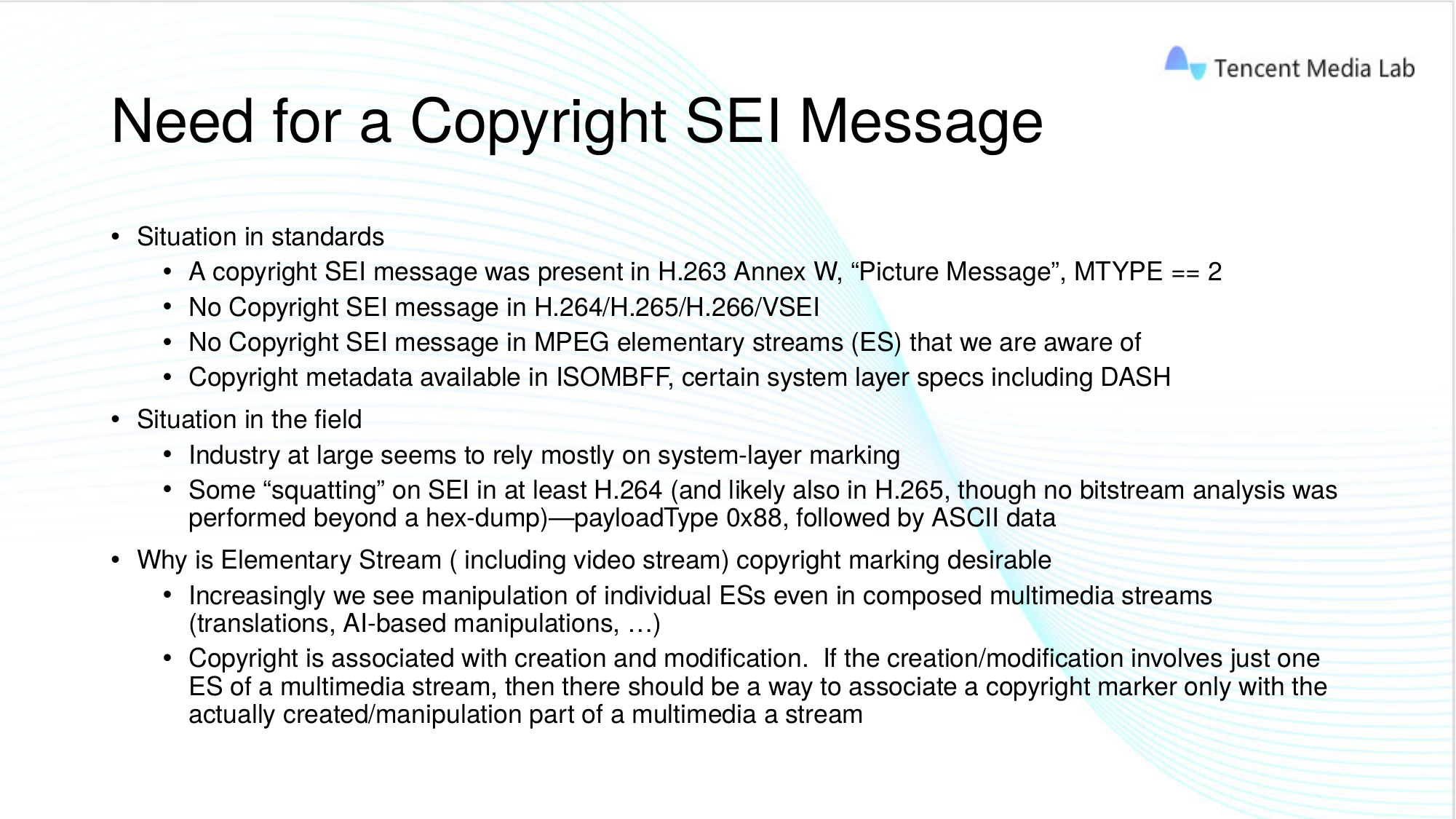

# Need for a Copyright SEI Message
Situation in standards
A copyright SEI message was present in H.263 Annex W, “Picture Message”, MTYPE == 2
No Copyright SEI message in H.264/H.265/H.266/VSEI
No Copyright SEI message in MPEG elementary streams (ES) that we are aware of
Copyright metadata available in ISOMBFF, certain system layer specs including DASH
Situation in the field
Industry at large seems to rely mostly on system-layer marking
Some “squatting” on SEI in at least H.264 (and likely also in H.265, though no bitstream analysis was performed beyond a hex-dump)—payloadType 0x88, followed by ASCII data
Why is Elementary Stream ( including video stream) copyright marking desirable
Increasingly we see manipulation of individual ESs even in composed multimedia streams (translations, AI-based manipulations, …)
Copyright is associated with creation and modification.  If the creation/modification involves just one ES of a multimedia stream, then there should be a way to associate a copyright marker only with the actually created/manipulation part of a multimedia a stream